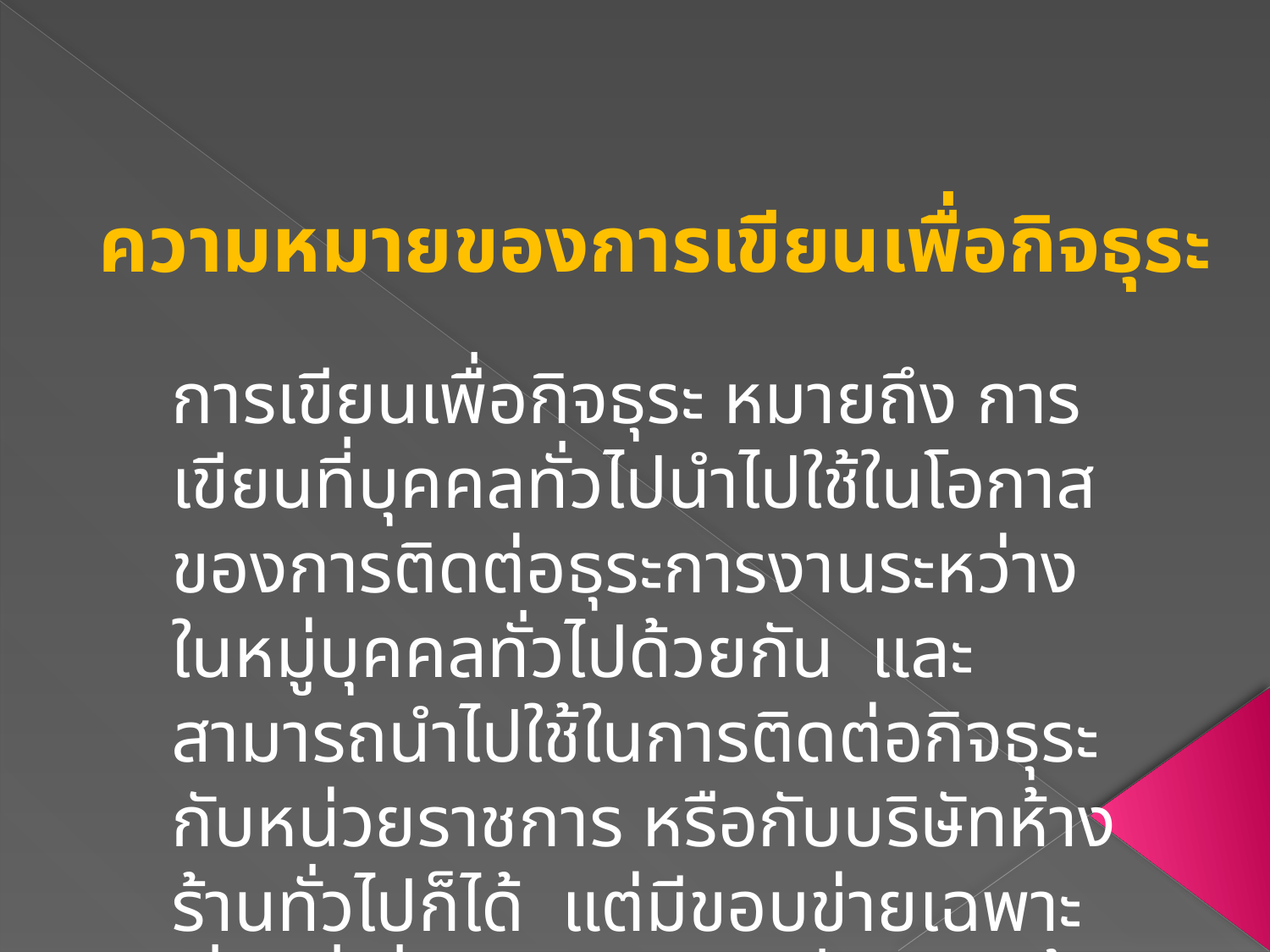

ความหมายของการเขียนเพื่อกิจธุระ
การเขียนเพื่อกิจธุระ หมายถึง การเขียนที่บุคคลทั่วไปนำไปใช้ในโอกาสของการติดต่อธุระการงานระหว่างในหมู่บุคคลทั่วไปด้วยกัน  และสามารถนำไปใช้ในการติดต่อกิจธุระกับหน่วยราชการ หรือกับบริษัทห้างร้านทั่วไปก็ได้  แต่มีขอบข่ายเฉพาะเรื่องที่เกี่ยวกับการงานทั่วไปเท่านั้น